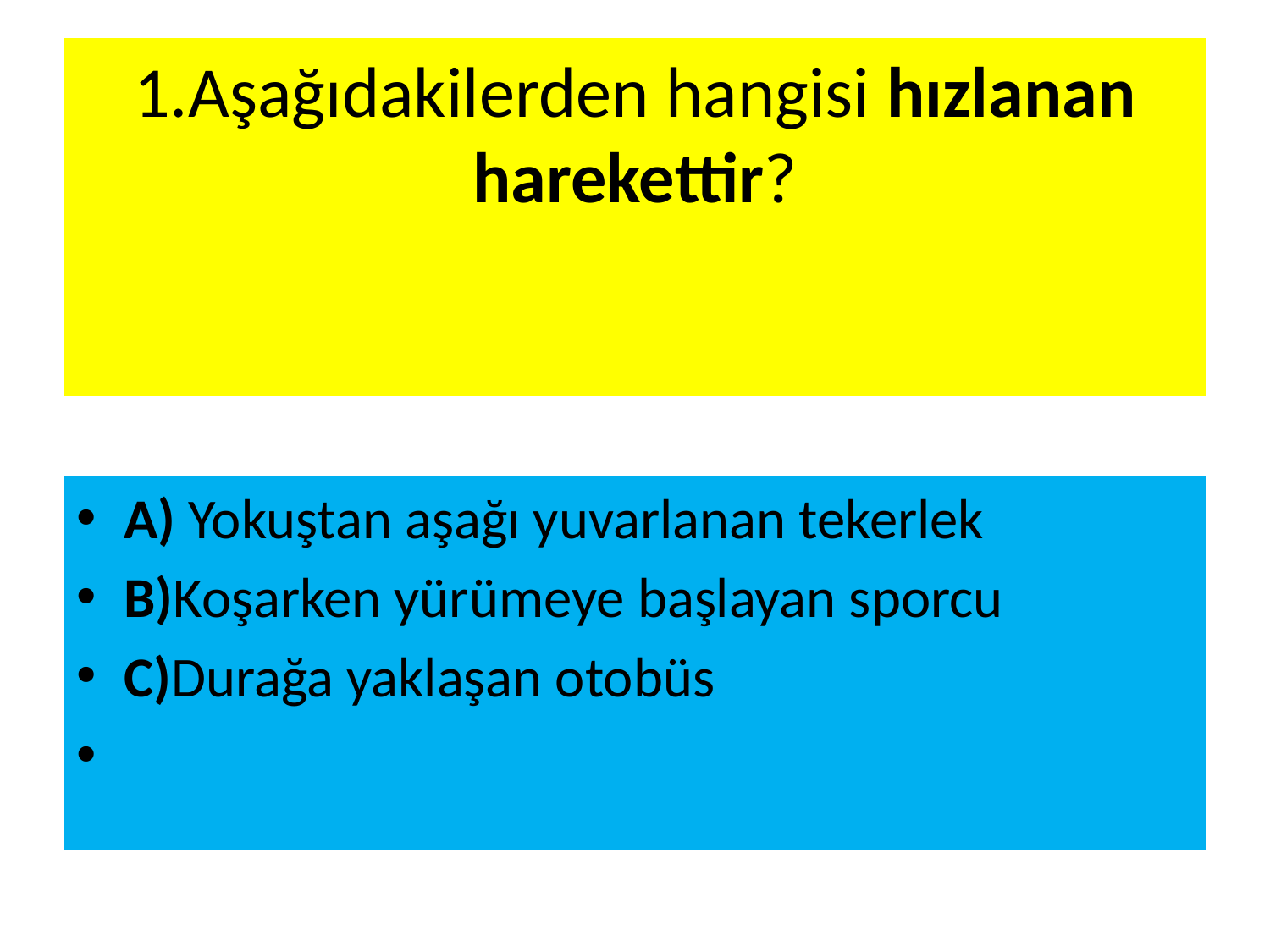

# 1.Aşağıdakilerden hangisi hızlanan harekettir?
A) Yokuştan aşağı yuvarlanan tekerlek
B)Koşarken yürümeye başlayan sporcu
C)Durağa yaklaşan otobüs